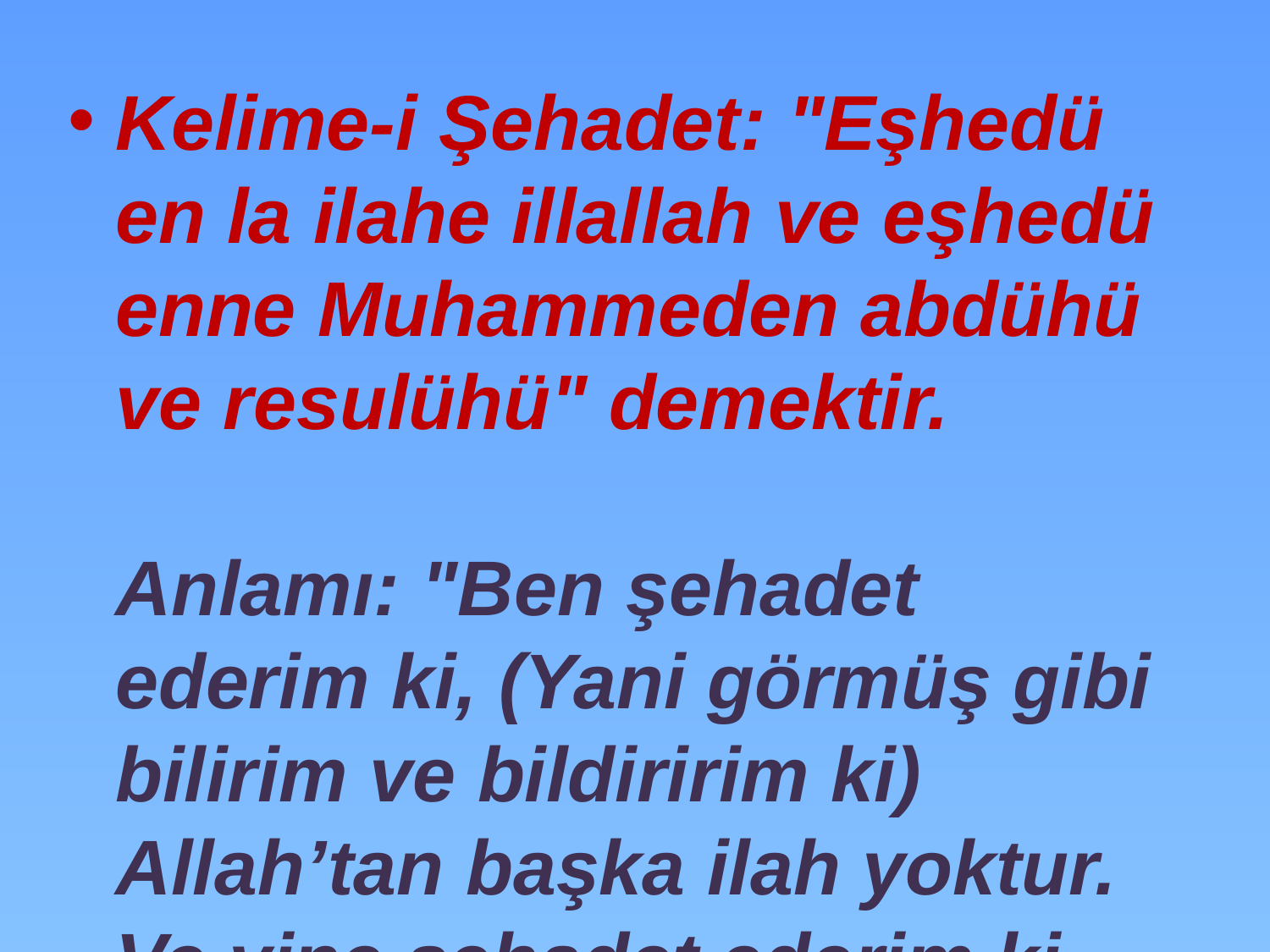

Kelime-i Şehadet: "Eşhedü en la ilahe illallah ve eşhedü enne Muhammeden abdühü ve resulühü" demektir. 
Anlamı: "Ben şehadet ederim ki, (Yani görmüş gibi bilirim ve bildiririm ki) Allah’tan başka ilah yoktur. Ve yine şehadet ederim ki, Muhammed aleyhisselam Onun kulu ve resulüdür."